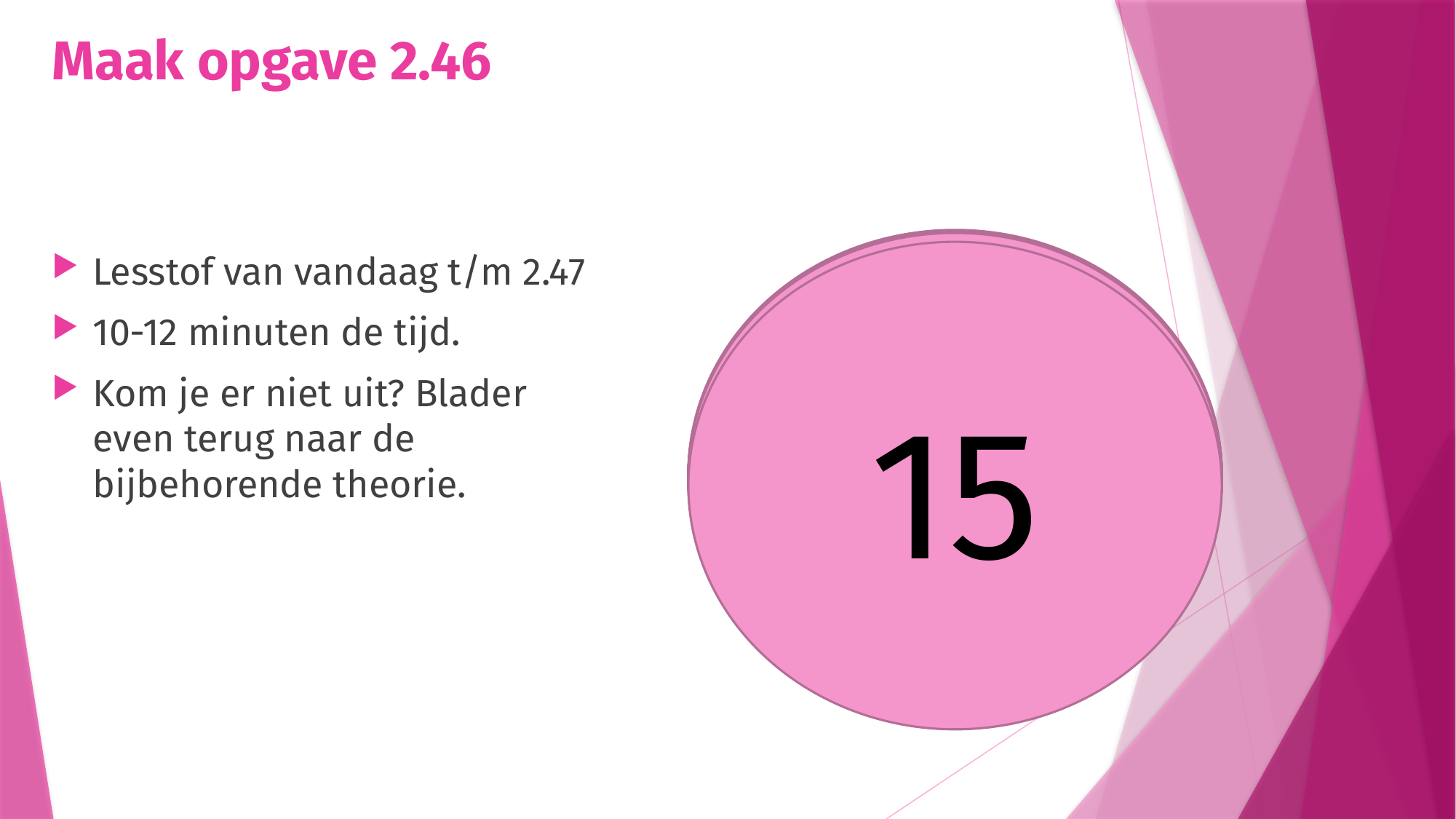

# Maak opgave 2.46
10
11
9
8
14
5
6
7
4
3
1
2
13
12
Lesstof van vandaag t/m 2.47
10-12 minuten de tijd.
Kom je er niet uit? Blader even terug naar de bijbehorende theorie.

15